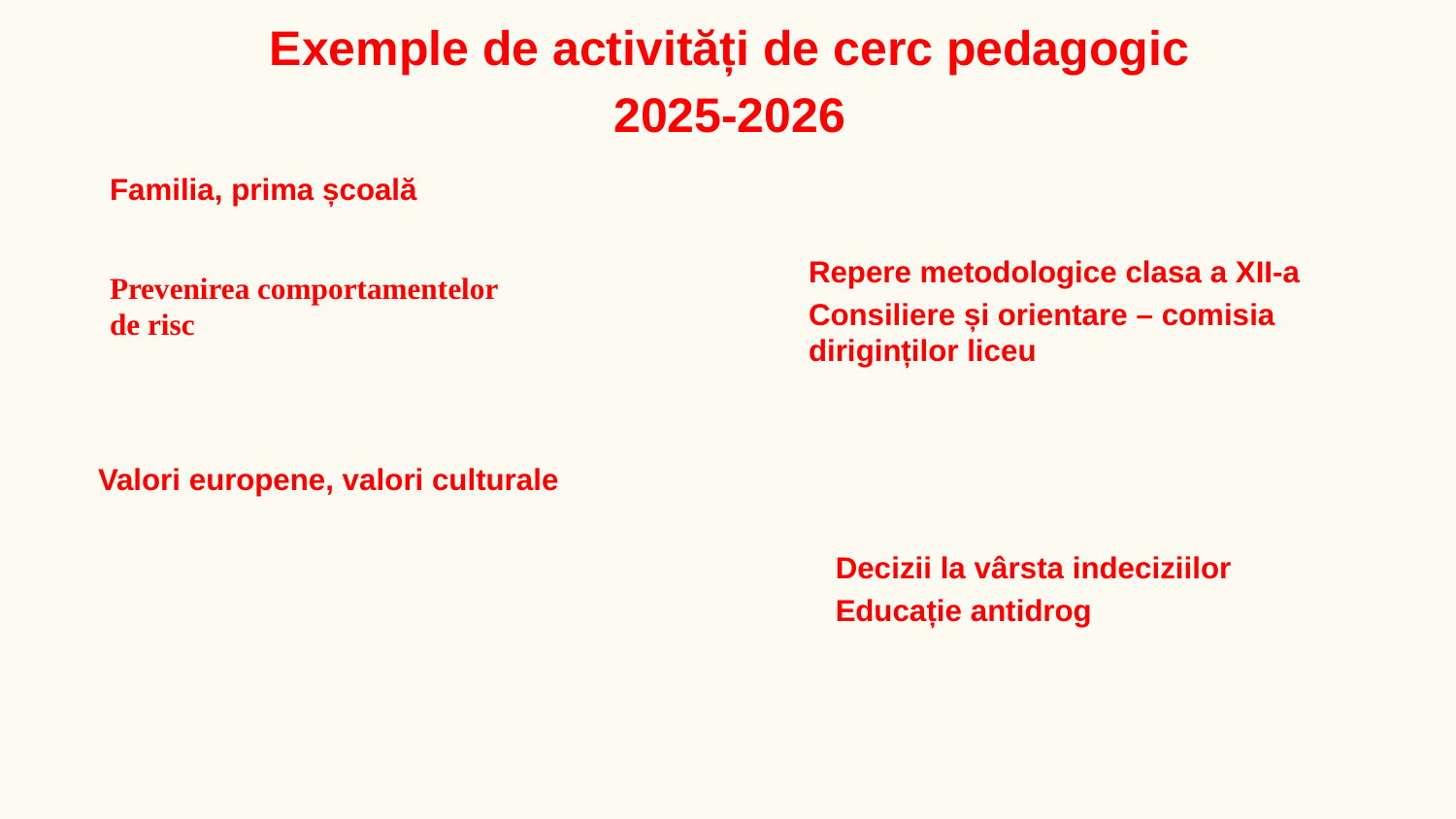

Exemple de activități de cerc pedagogic
2025-2026

Familia, prima școală

Repere metodologice clasa a XII-a
Consiliere și orientare – comisia diriginților liceu

Prevenirea comportamentelor de risc

Name Here
Valori europene, valori culturale

Decizii la vârsta indeciziilor
Educație antidrog
Proiecte naționale